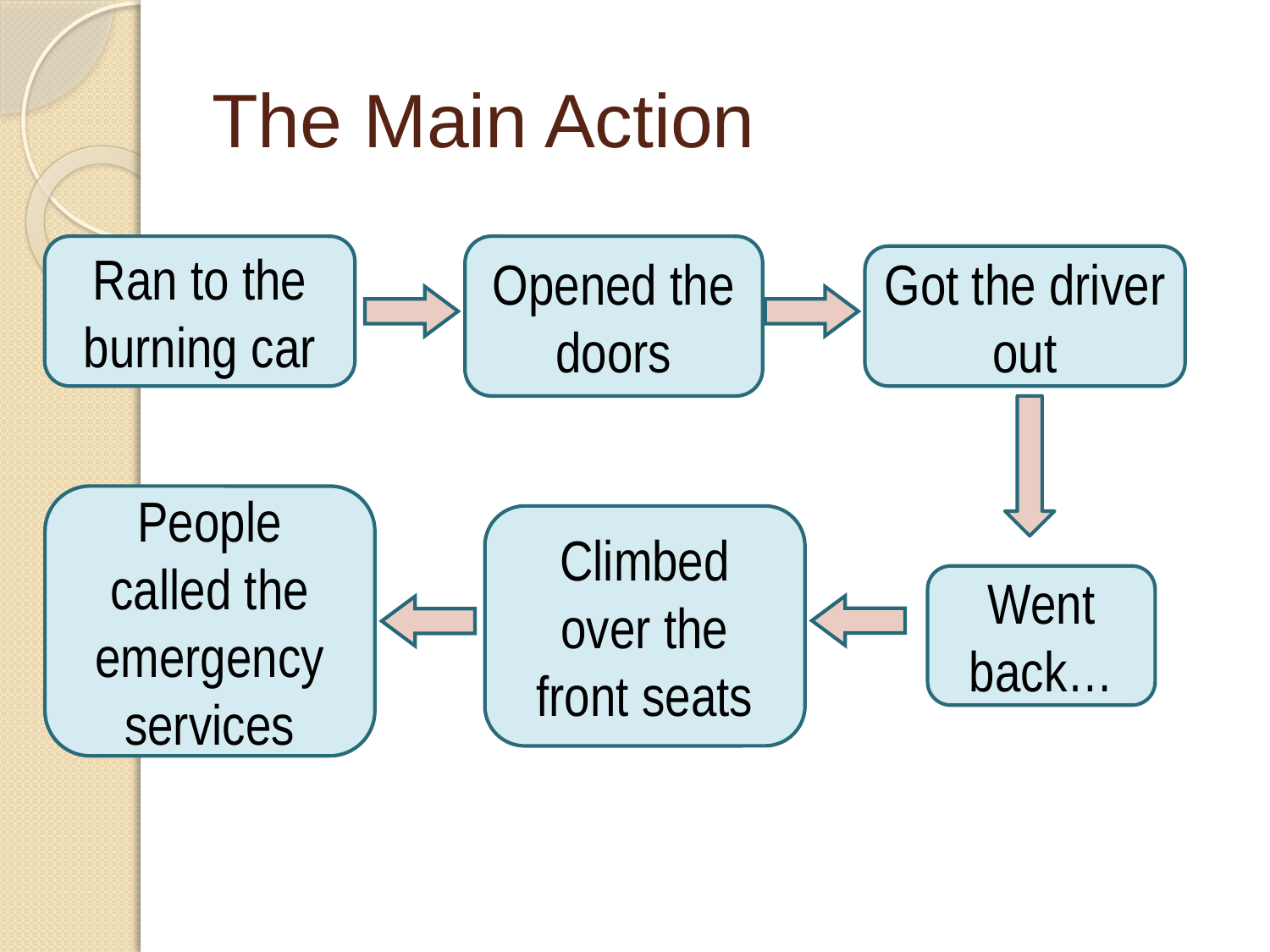

# The Main Action
Ran to the burning car
Opened the doors
Got the driver out

People called the emergency services
Climbed over the front seats
Went back…